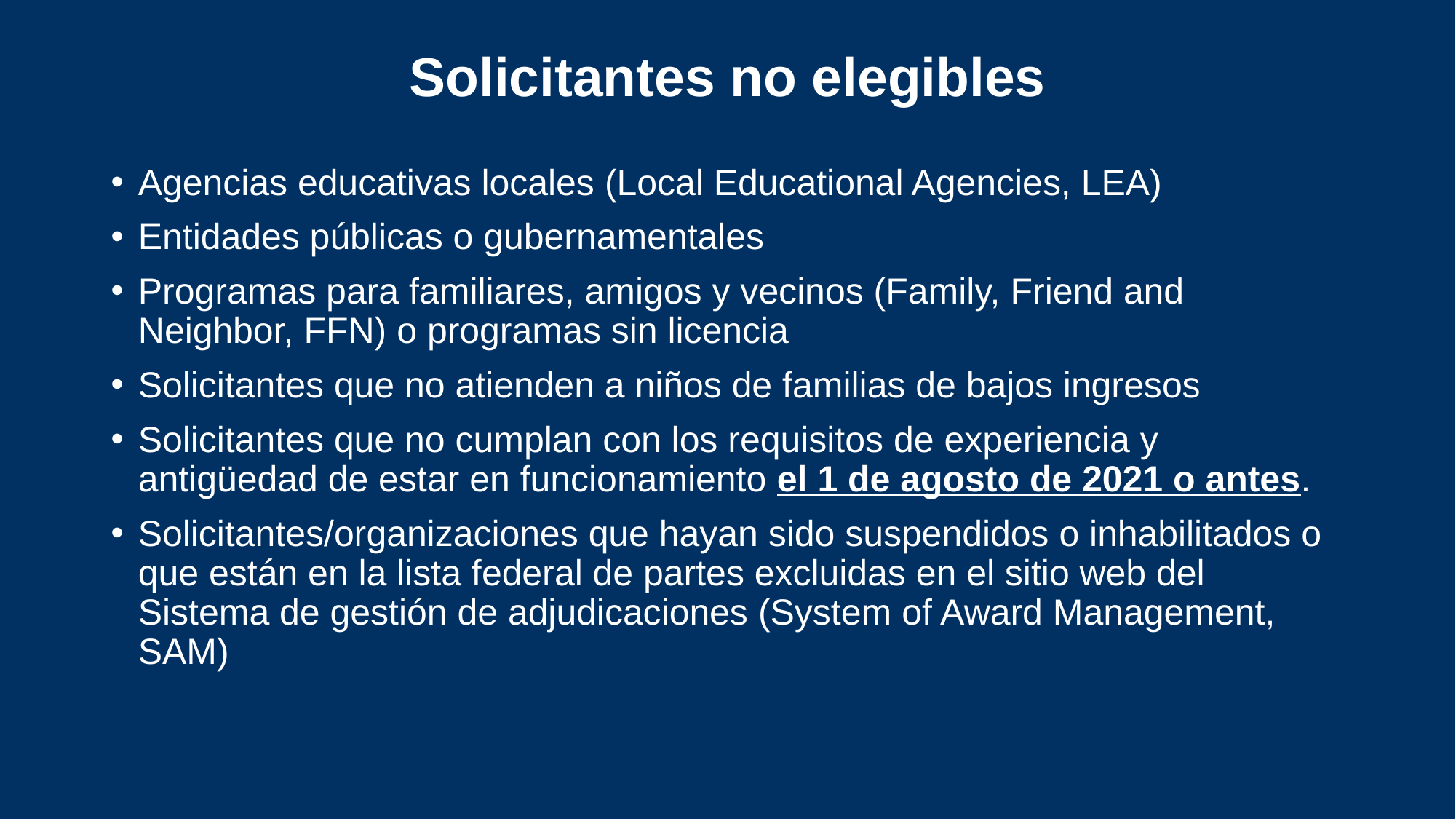

# Solicitantes no elegibles
Agencias educativas locales (Local Educational Agencies, LEA)
Entidades públicas o gubernamentales
Programas para familiares, amigos y vecinos (Family, Friend and Neighbor, FFN) o programas sin licencia
Solicitantes que no atienden a niños de familias de bajos ingresos
Solicitantes que no cumplan con los requisitos de experiencia y antigüedad de estar en funcionamiento el 1 de agosto de 2021 o antes.
Solicitantes/organizaciones que hayan sido suspendidos o inhabilitados o que están en la lista federal de partes excluidas en el sitio web del Sistema de gestión de adjudicaciones (System of Award Management, SAM)